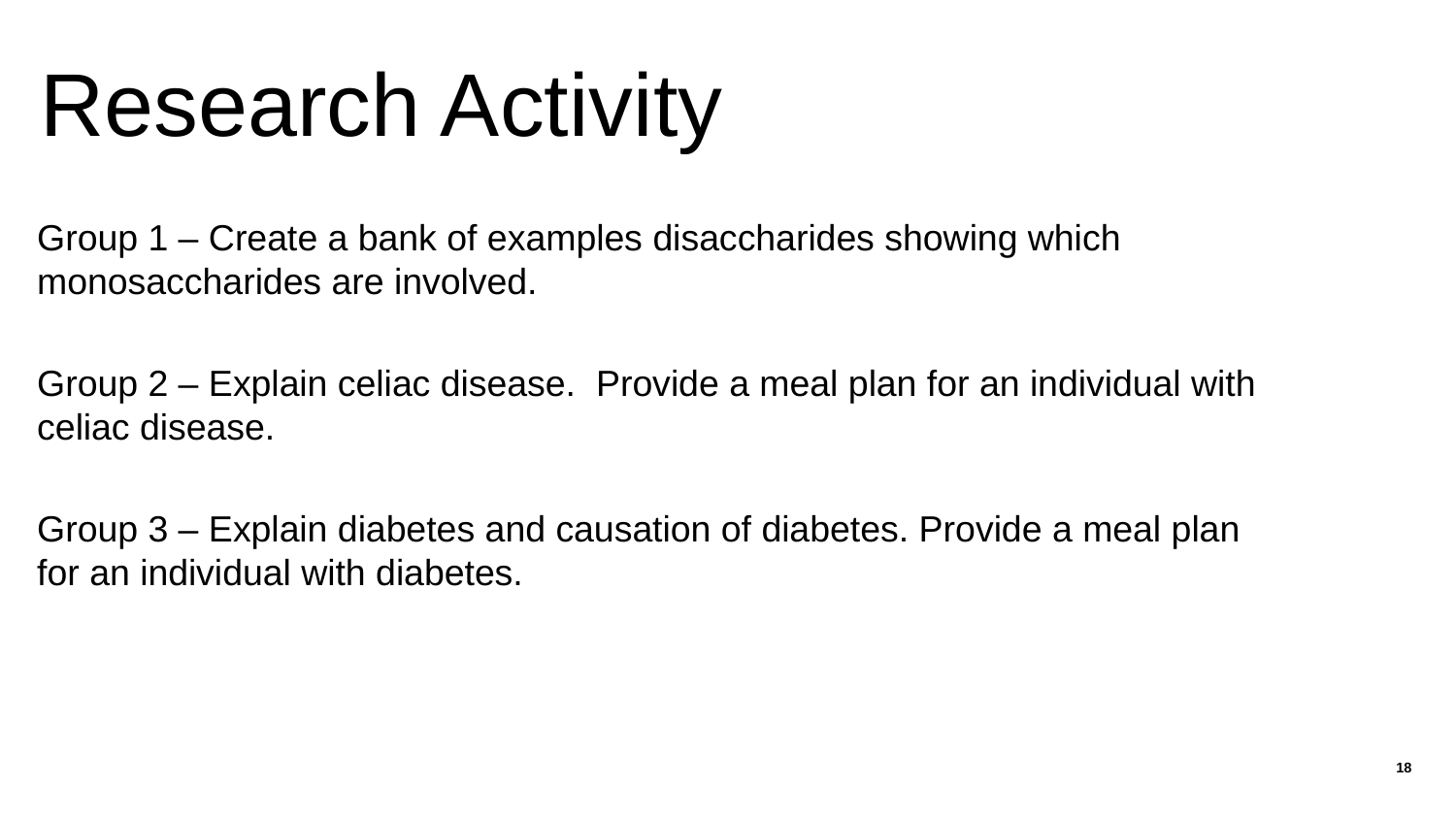

# Research Activity
Group 1 – Create a bank of examples disaccharides showing which monosaccharides are involved.

Group 2 – Explain celiac disease.  Provide a meal plan for an individual with celiac disease.

Group 3 – Explain diabetes and causation of diabetes. Provide a meal plan for an individual with diabetes.

18